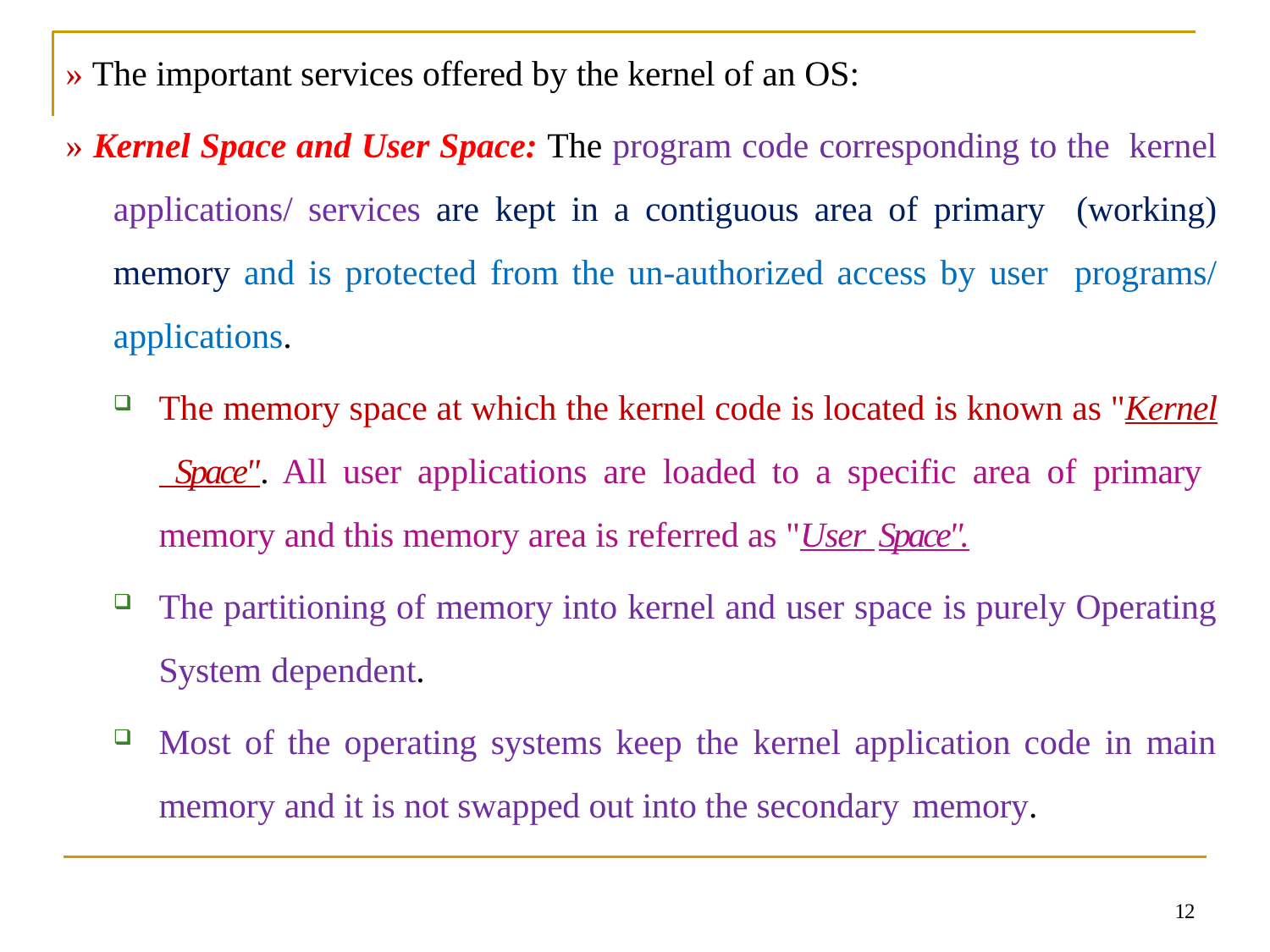

» The important services offered by the kernel of an OS:
» Kernel Space and User Space: The program code corresponding to the  kernel applications/ services are kept in a contiguous area of primary  (working) memory and is protected from the un-authorized access by user  programs/ applications.
The memory space at which the kernel code is located is known as "Kernel  Space". All user applications are loaded to a specific area of primary  memory and this memory area is referred as "User Space".
The partitioning of memory into kernel and user space is purely Operating
System dependent.
Most of the operating systems keep the kernel application code in main
memory and it is not swapped out into the secondary memory.
12